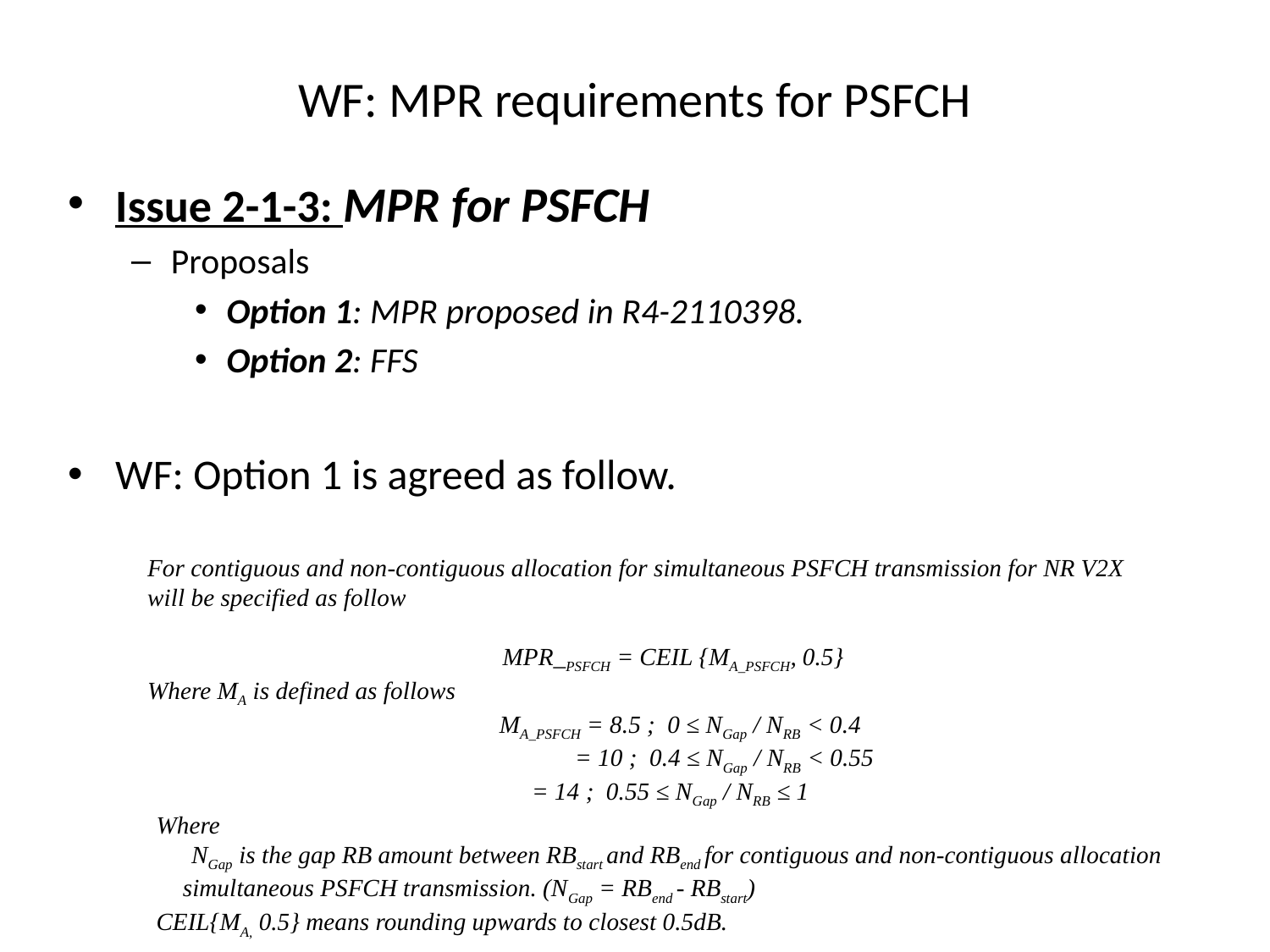

# WF: MPR requirements for PSFCH
Issue 2-1-3: MPR for PSFCH
Proposals
Option 1: MPR proposed in R4-2110398.
Option 2: FFS

WF: Option 1 is agreed as follow.

For contiguous and non-contiguous allocation for simultaneous PSFCH transmission for NR V2X will be specified as follow

MPR_PSFCH = CEIL {MA_PSFCH, 0.5}
Where MA is defined as follows
        MA_PSFCH = 8.5 ;  0 ≤ NGap / NRB < 0.4
  = 10 ;  0.4 ≤ NGap / NRB < 0.55
= 14 ;  0.55 ≤ NGap / NRB ≤ 1
Where
NGap is the gap RB amount between RBstart and RBend for contiguous and non-contiguous allocation simultaneous PSFCH transmission. (NGap = RBend - RBstart)
CEIL{MA, 0.5} means rounding upwards to closest 0.5dB.